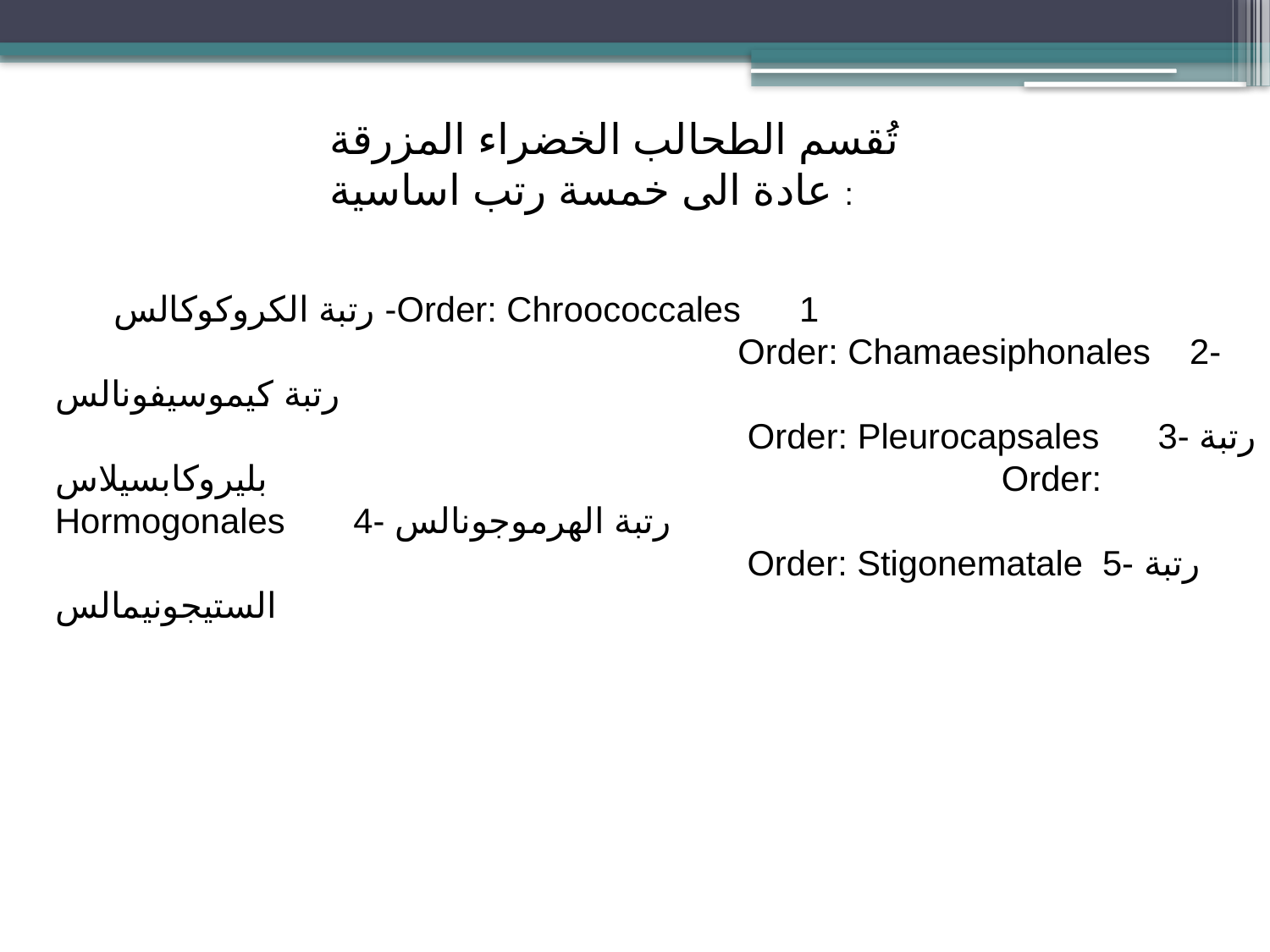

تُقسم الطحالب الخضراء المزرقة عادة الى خمسة رتب اساسية :
                                            Order: Chroococcales      1- رتبة الكروكوكالس
  			                               Order: Chamaesiphonales    2- رتبة كيموسيفونالس
  			                                Order: Pleurocapsales      3- رتبة بليروكابسيلاس         			                                Order: Hormogonales       4- رتبة الهرموجونالس
  		                                             Order: Stigonematale  5- رتبة الستيجونيمالس